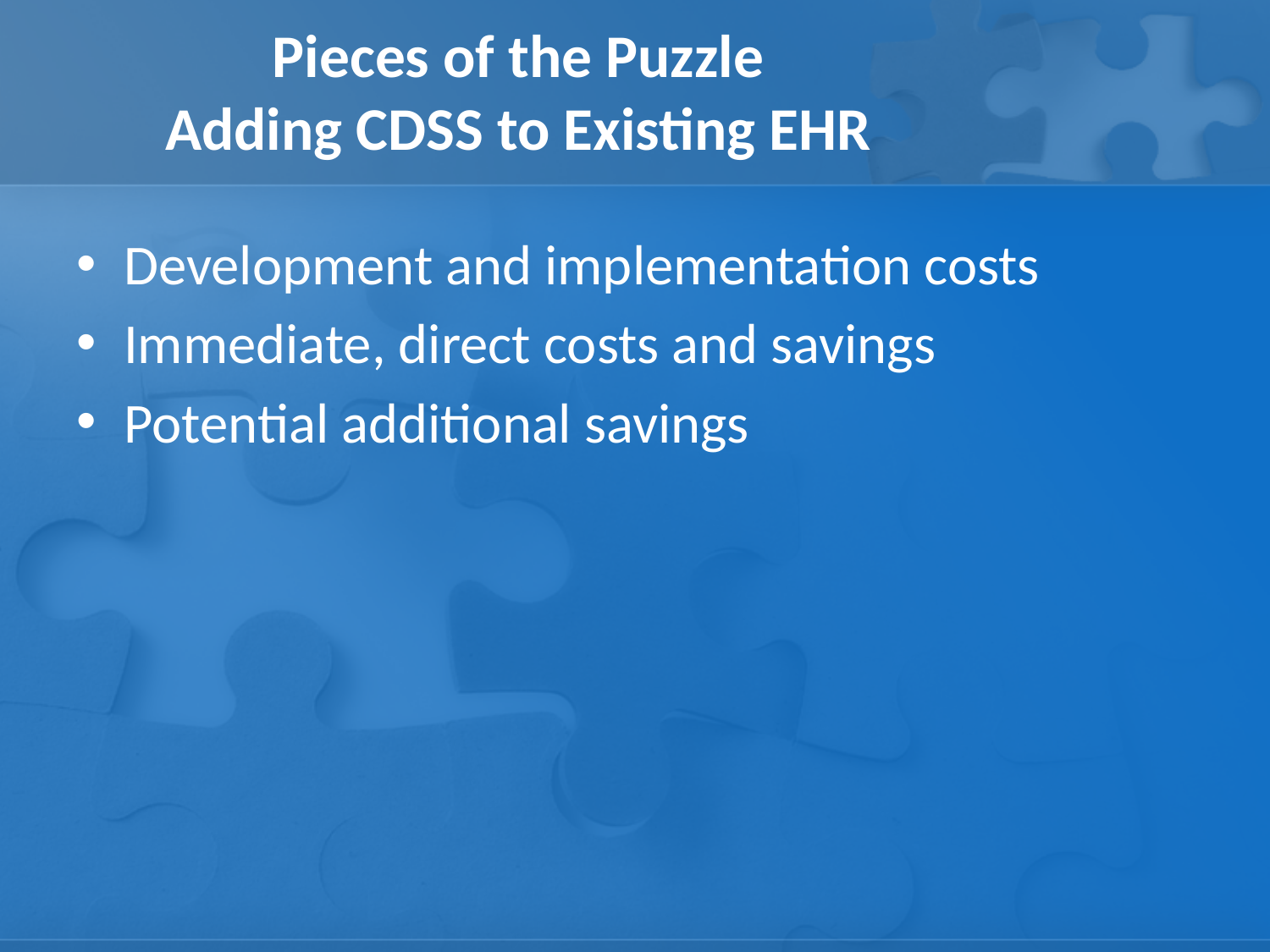

# Pieces of the Puzzle Adding CDSS to Existing EHR
Development and implementation costs
Immediate, direct costs and savings
Potential additional savings